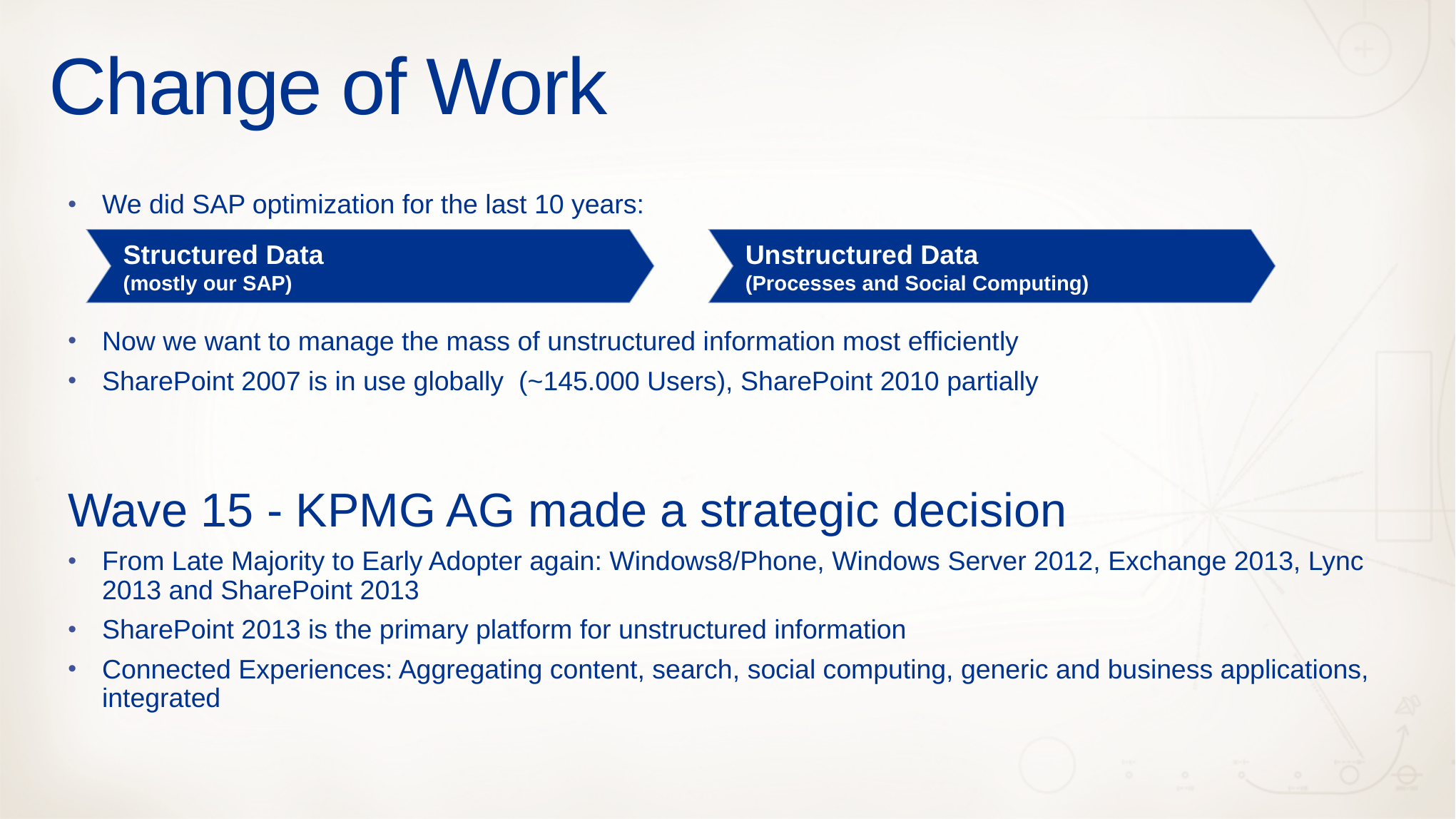

# Change of Work

We did SAP optimization for the last 10 years:

Now we want to manage the mass of unstructured information most efficiently
SharePoint 2007 is in use globally  (~145.000 Users), SharePoint 2010 partially

Wave 15 - KPMG AG made a strategic decision
From Late Majority to Early Adopter again: Windows8/Phone, Windows Server 2012, Exchange 2013, Lync 2013 and SharePoint 2013
SharePoint 2013 is the primary platform for unstructured information
Connected Experiences: Aggregating content, search, social computing, generic and business applications, integrated

Structured Data
(mostly our SAP)
Unstructured Data
(Processes and Social Computing)